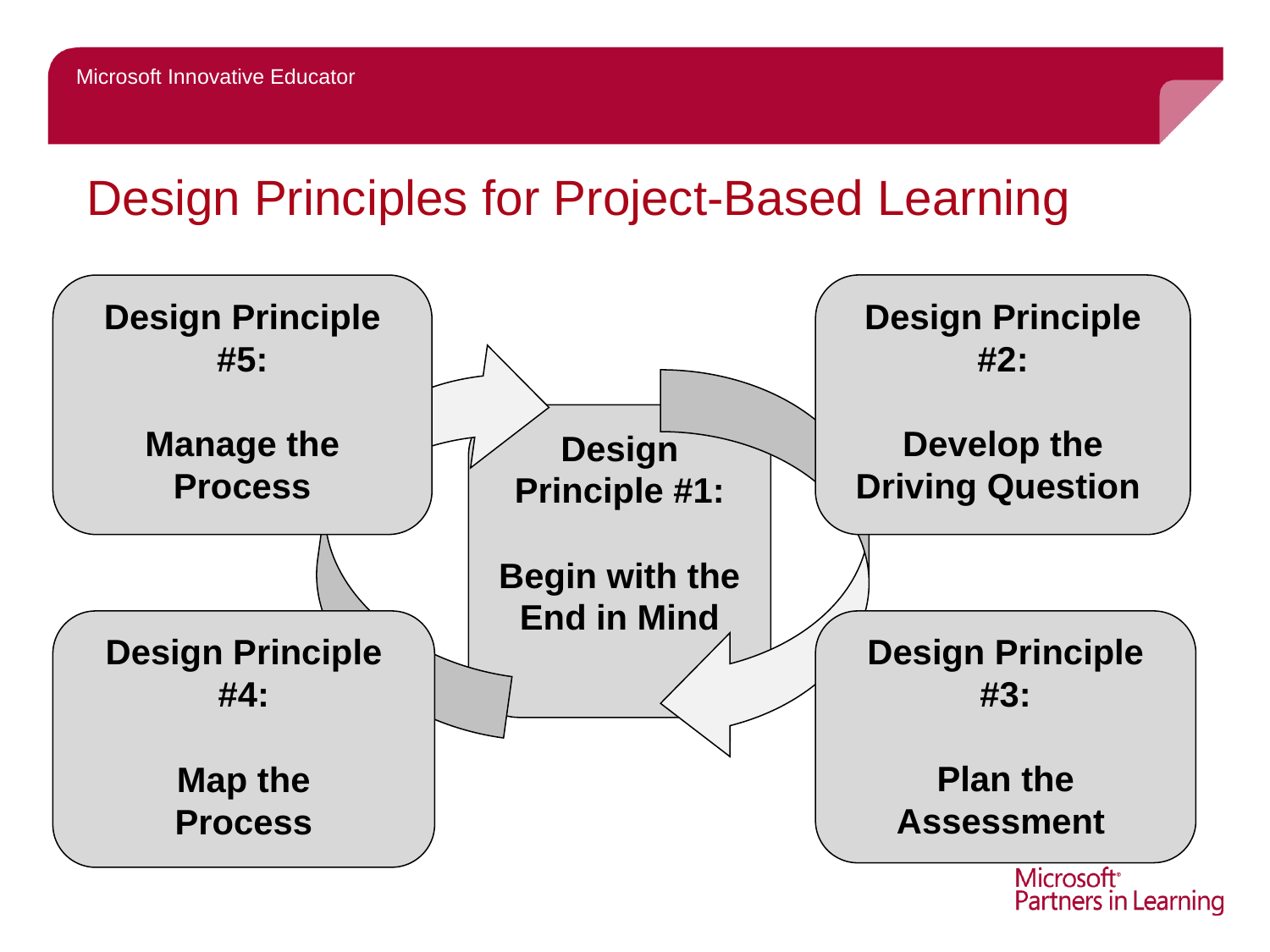

# Design Principles for Project-Based Learning
Design Principle #2:

Develop the
Driving Question
Design Principle #5:

Manage the
Process

Design Principle #3:

Plan the
Assessment
Design Principle #4:

Map the
Process
Design Principle #1:

Begin with the
End in Mind